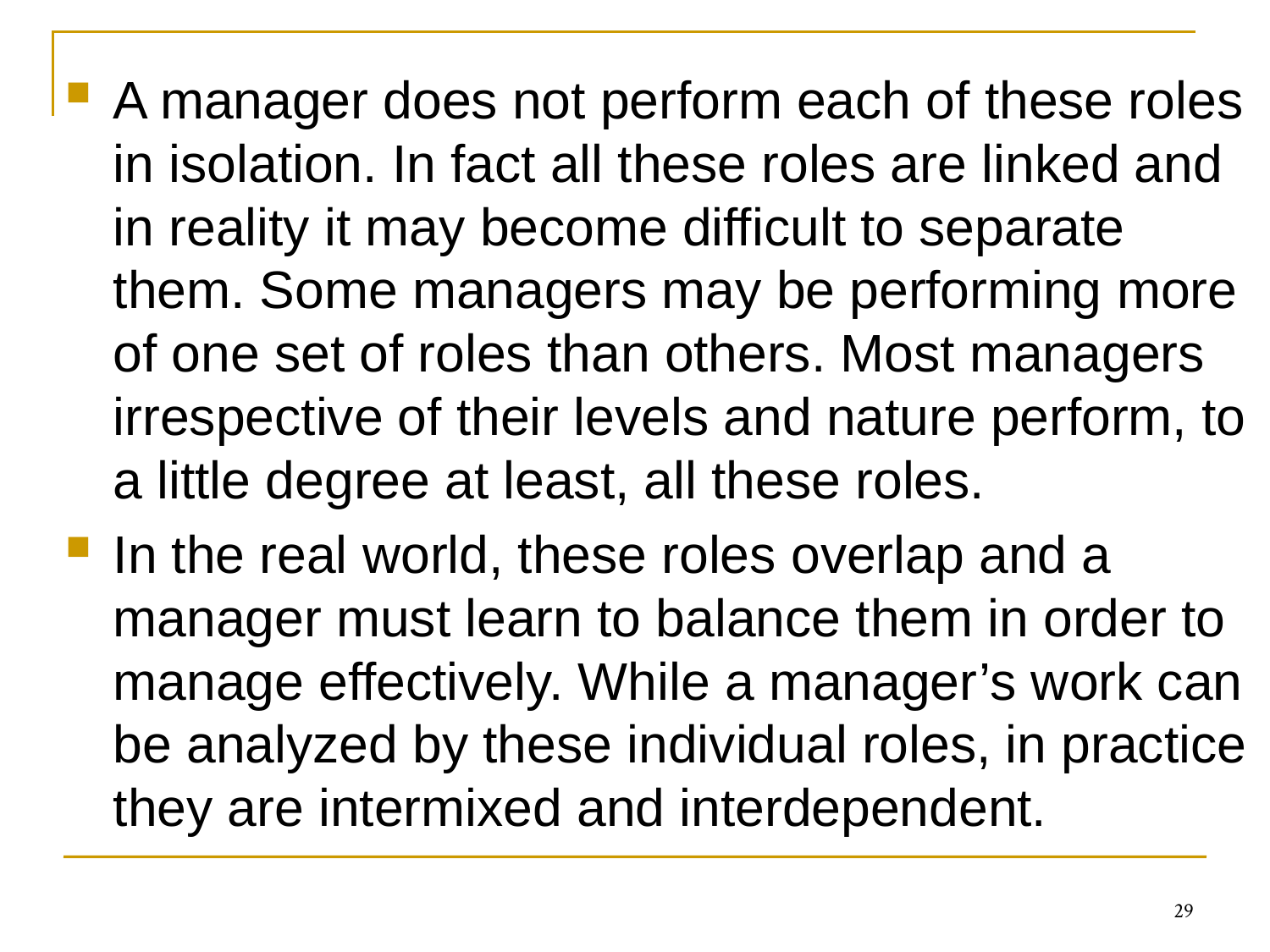

A manager does not perform each of these roles in isolation. In fact all these roles are linked and in reality it may become difficult to separate them. Some managers may be performing more of one set of roles than others. Most managers irrespective of their levels and nature perform, to a little degree at least, all these roles.
In the real world, these roles overlap and a manager must learn to balance them in order to manage effectively. While a manager’s work can be analyzed by these individual roles, in practice they are intermixed and interdependent.

29